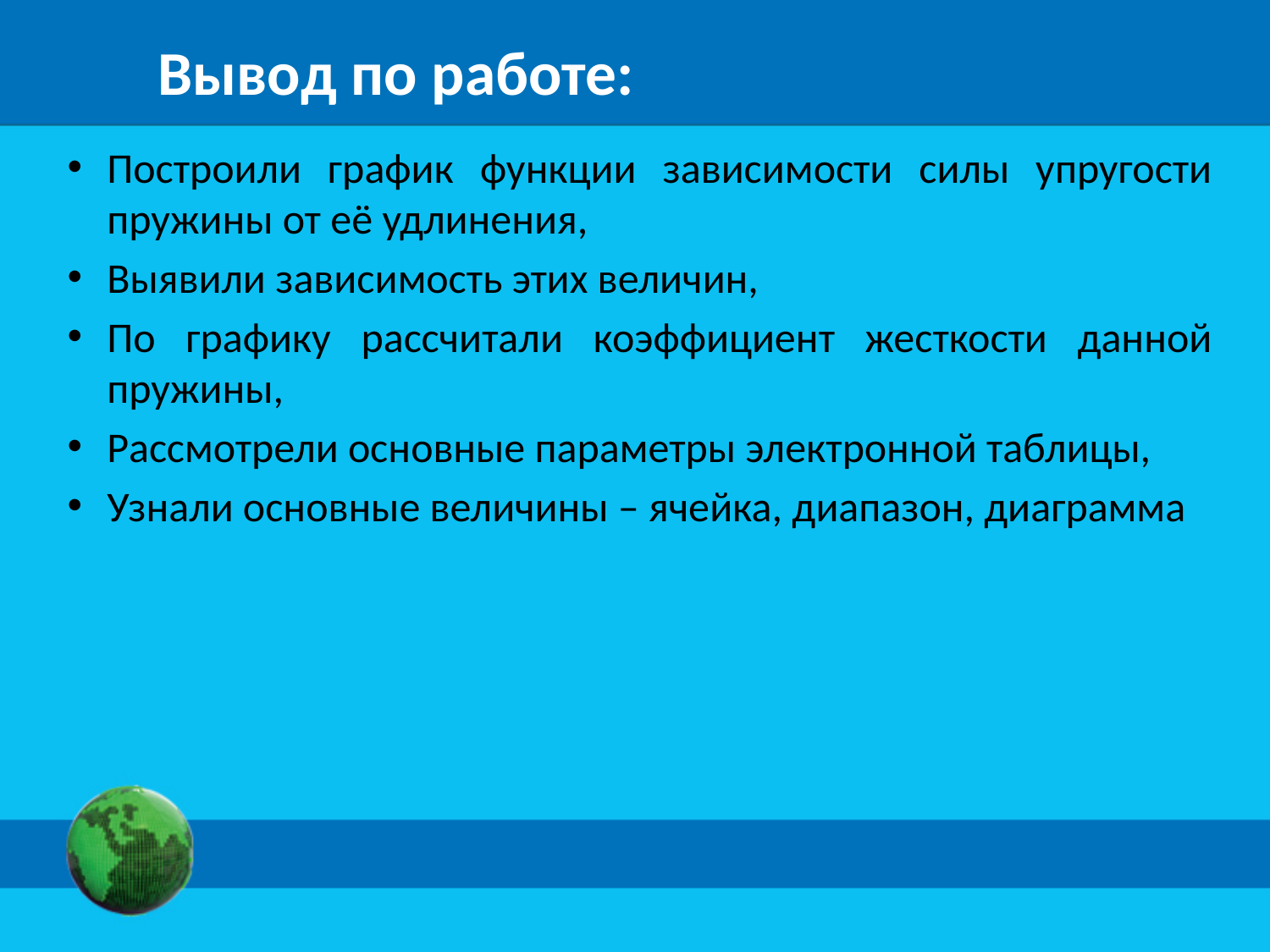

# Вывод по работе:
Построили график функции зависимости силы упругости пружины от её удлинения,
Выявили зависимость этих величин,
По графику рассчитали коэффициент жесткости данной пружины,
Рассмотрели основные параметры электронной таблицы,
Узнали основные величины – ячейка, диапазон, диаграмма